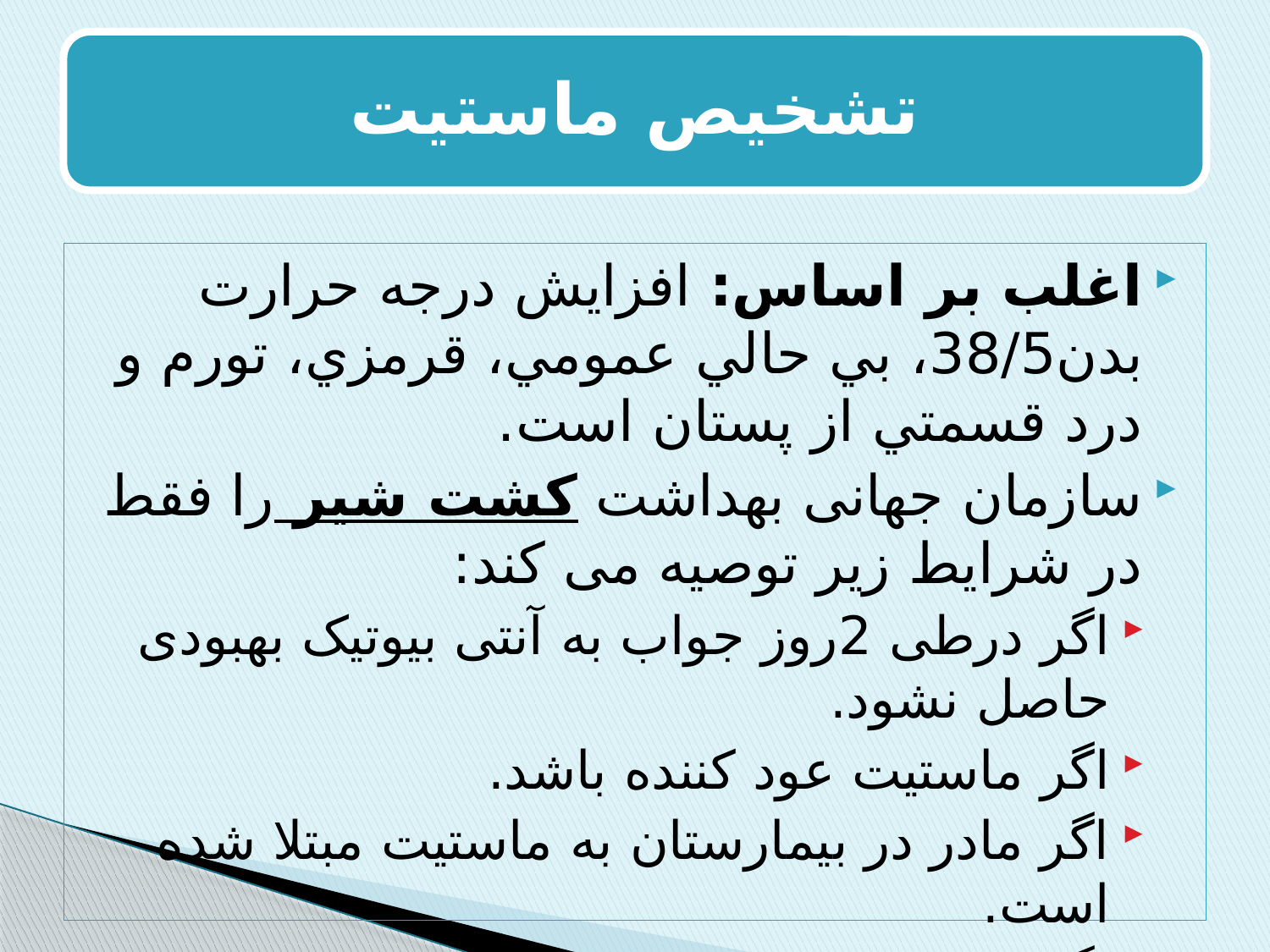

تشخيص ماستيت
اغلب بر اساس: افزايش درجه حرارت بدن38/5، بي حالي عمومي، قرمزي، تورم و درد قسمتي از پستان است.
سازمان جهانی بهداشت کشت شیر را فقط در شرایط زیر توصیه می کند:
اگر درطی 2روز جواب به آنتی بیوتیک بهبودی حاصل نشود.
اگر ماستیت عود کننده باشد.
اگر مادر در بیمارستان به ماستیت مبتلا شده است.
اگر مادر به داروهای تجویزشده به ماستیت آلرژی داشته باشد و،
در موارد ماستیت شدید و غیرمعمول .